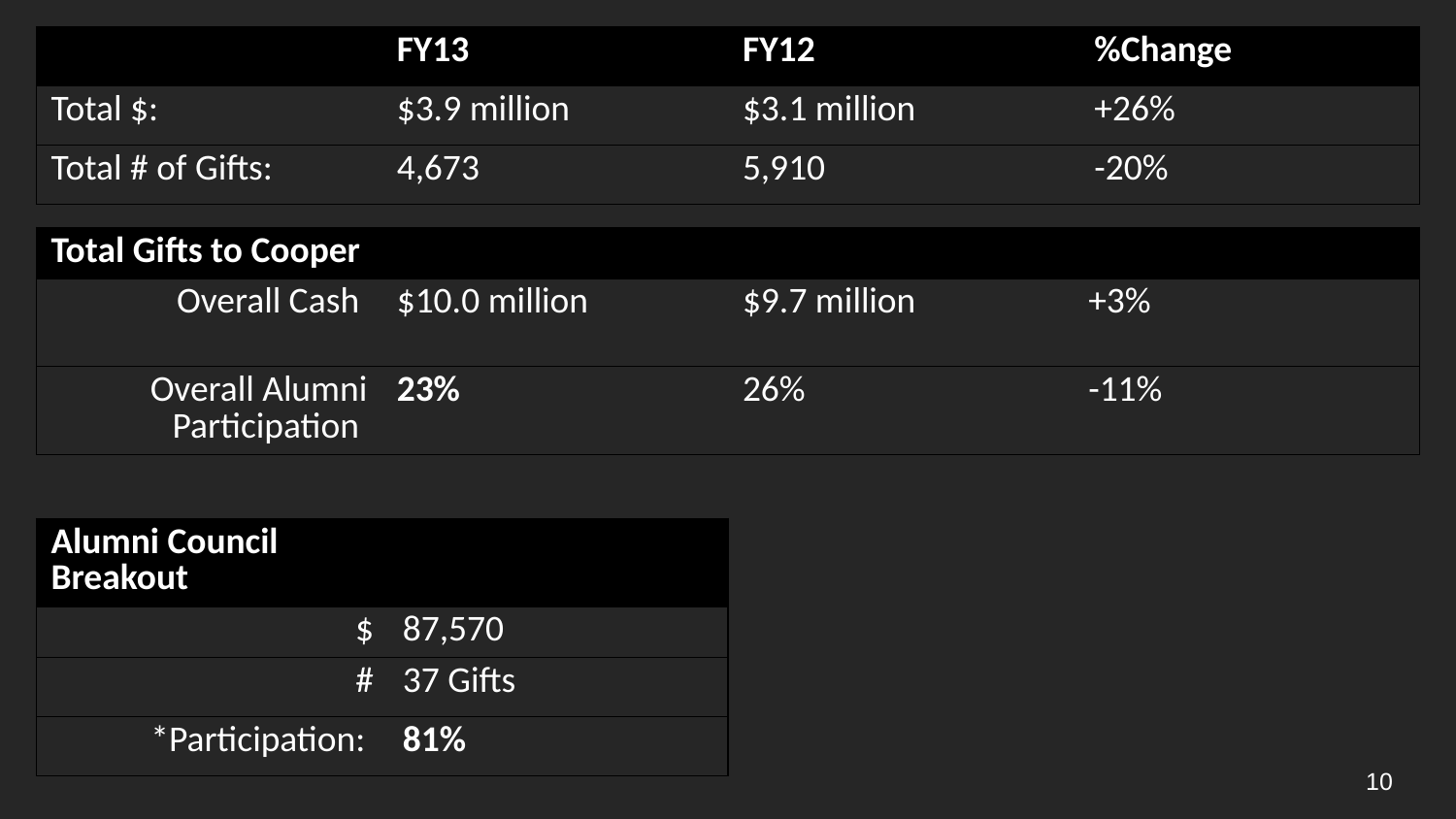

|  | FY13 | FY12 | %Change |
| --- | --- | --- | --- |
| Total $: | $3.9 million | $3.1 million | +26% |
| Total # of Gifts: | 4,673 | 5,910 | -20% |
| Total Gifts to Cooper |  |  |  |
| --- | --- | --- | --- |
| Overall Cash | $10.0 million | $9.7 million | +3% |
| Overall Alumni Participation | 23% | 26% | -11% |
| Alumni Council Breakout |  |
| --- | --- |
| $ | 87,570 |
| # | 37 Gifts |
| \*Participation: | 81% |
10